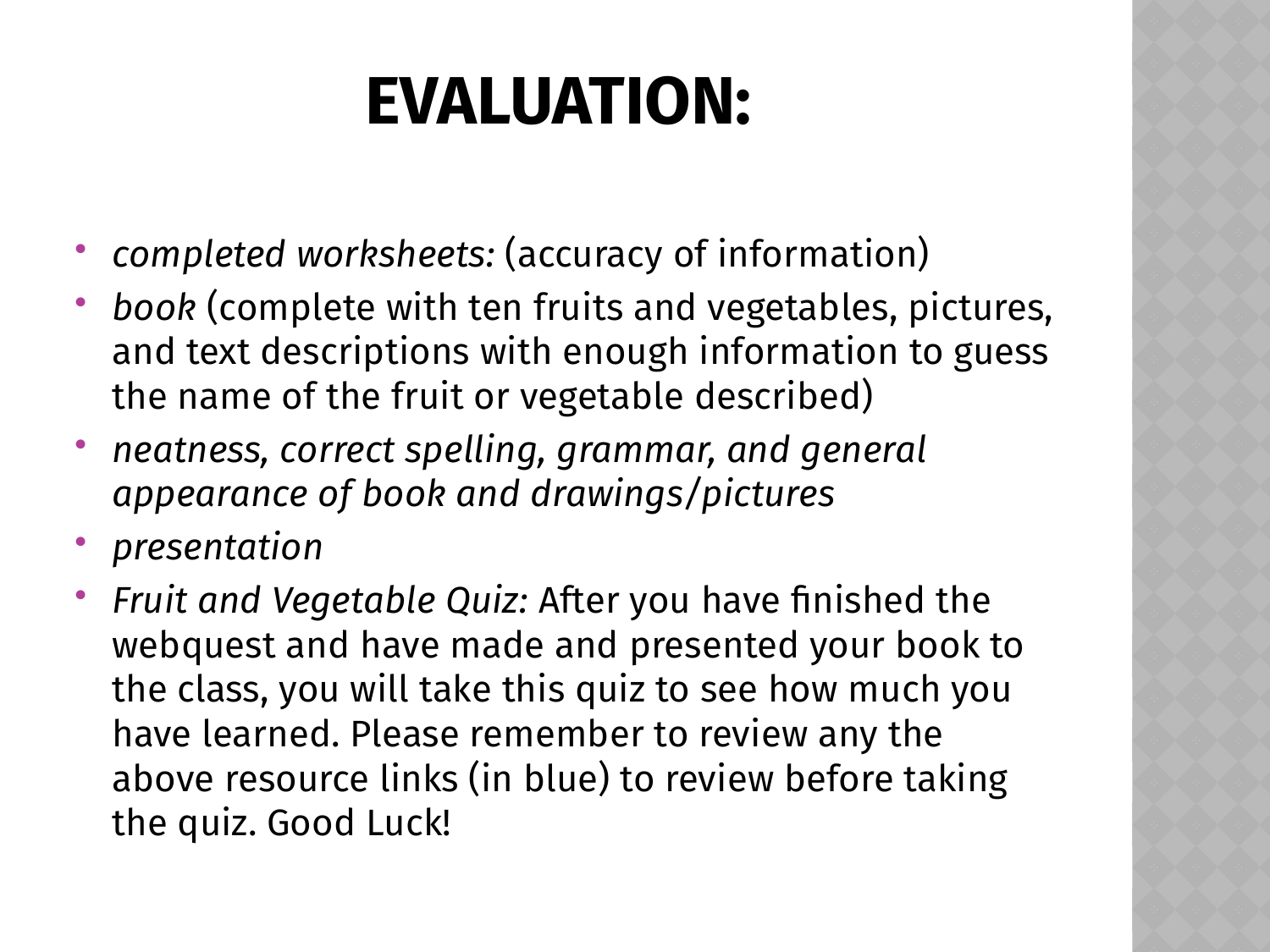

# Evaluation:
completed worksheets: (accuracy of information)
book (complete with ten fruits and vegetables, pictures, and text descriptions with enough information to guess the name of the fruit or vegetable described)
neatness, correct spelling, grammar, and general appearance of book and drawings/pictures
presentation
Fruit and Vegetable Quiz: After you have finished the webquest and have made and presented your book to the class, you will take this quiz to see how much you have learned. Please remember to review any the above resource links (in blue) to review before taking the quiz. Good Luck!